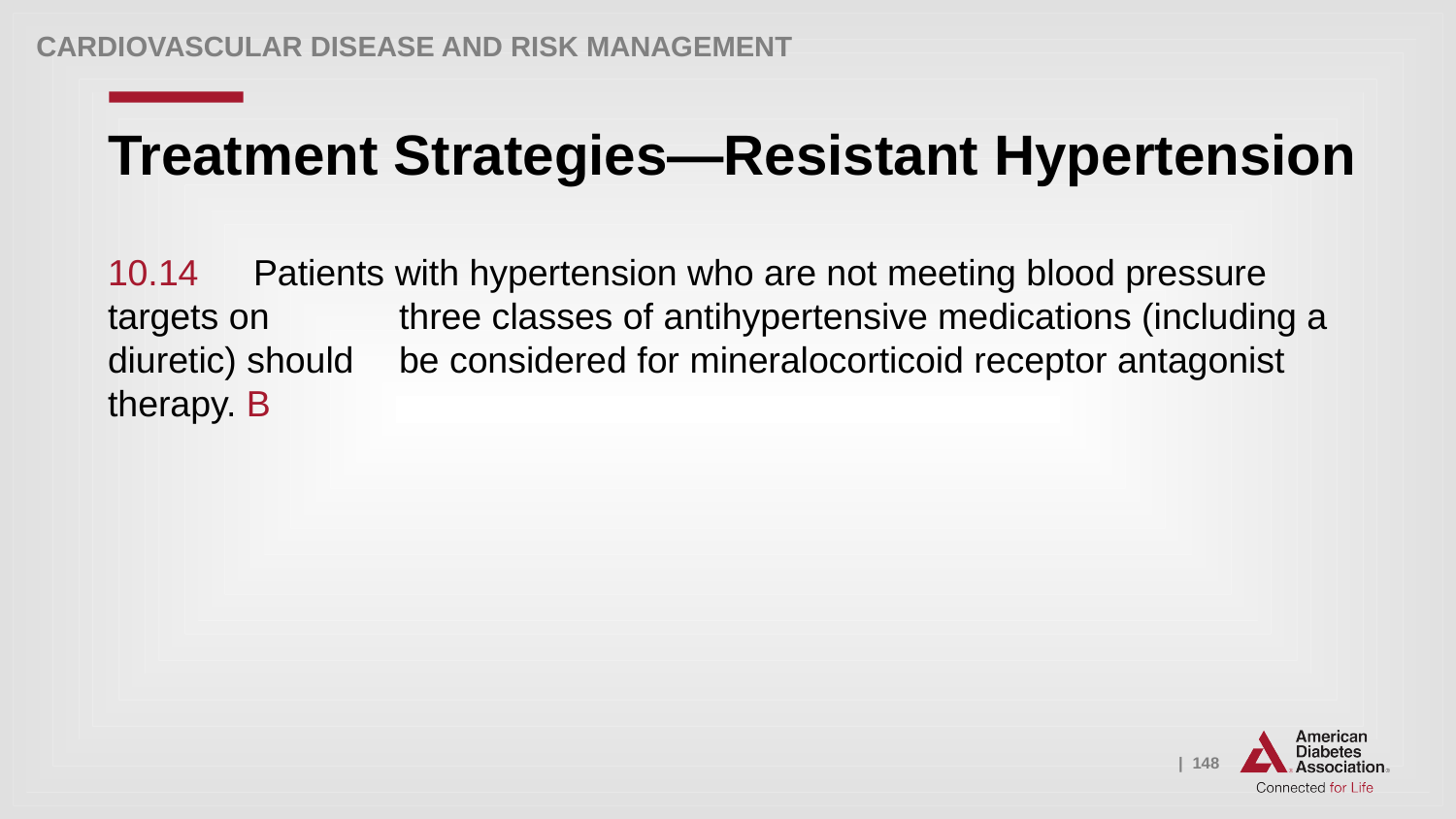

Cardiovascular Disease and Risk Management
# Treatment Strategies—Resistant Hypertension
10.14 	Patients with hypertension who are not meeting blood pressure targets on 	three classes of antihypertensive medications (including a diuretic) should 	be considered for mineralocorticoid receptor antagonist therapy. B